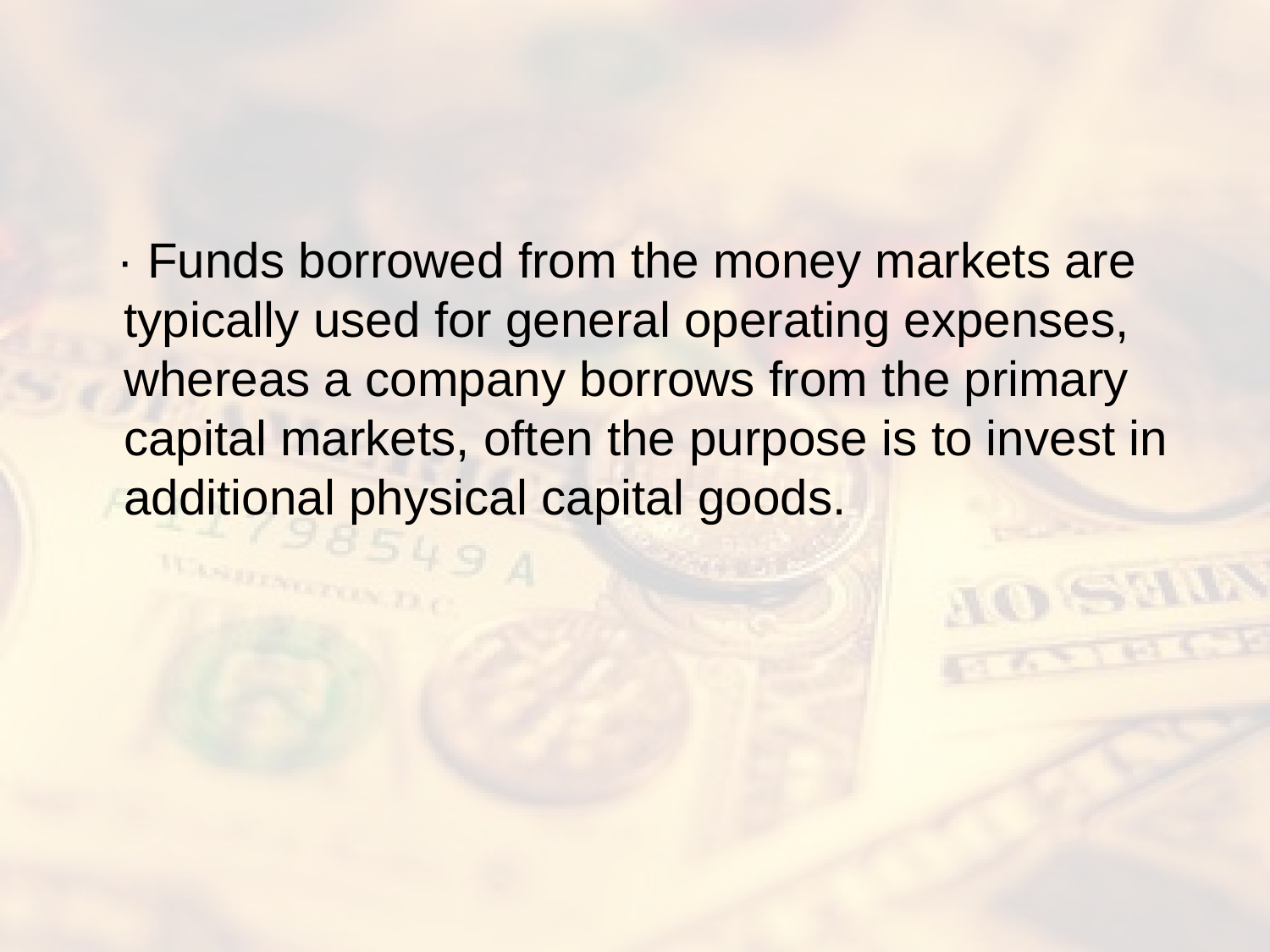

#
   · Funds borrowed from the money markets are typically used for general operating expenses, whereas a company borrows from the primary capital markets, often the purpose is to invest in additional physical capital goods.